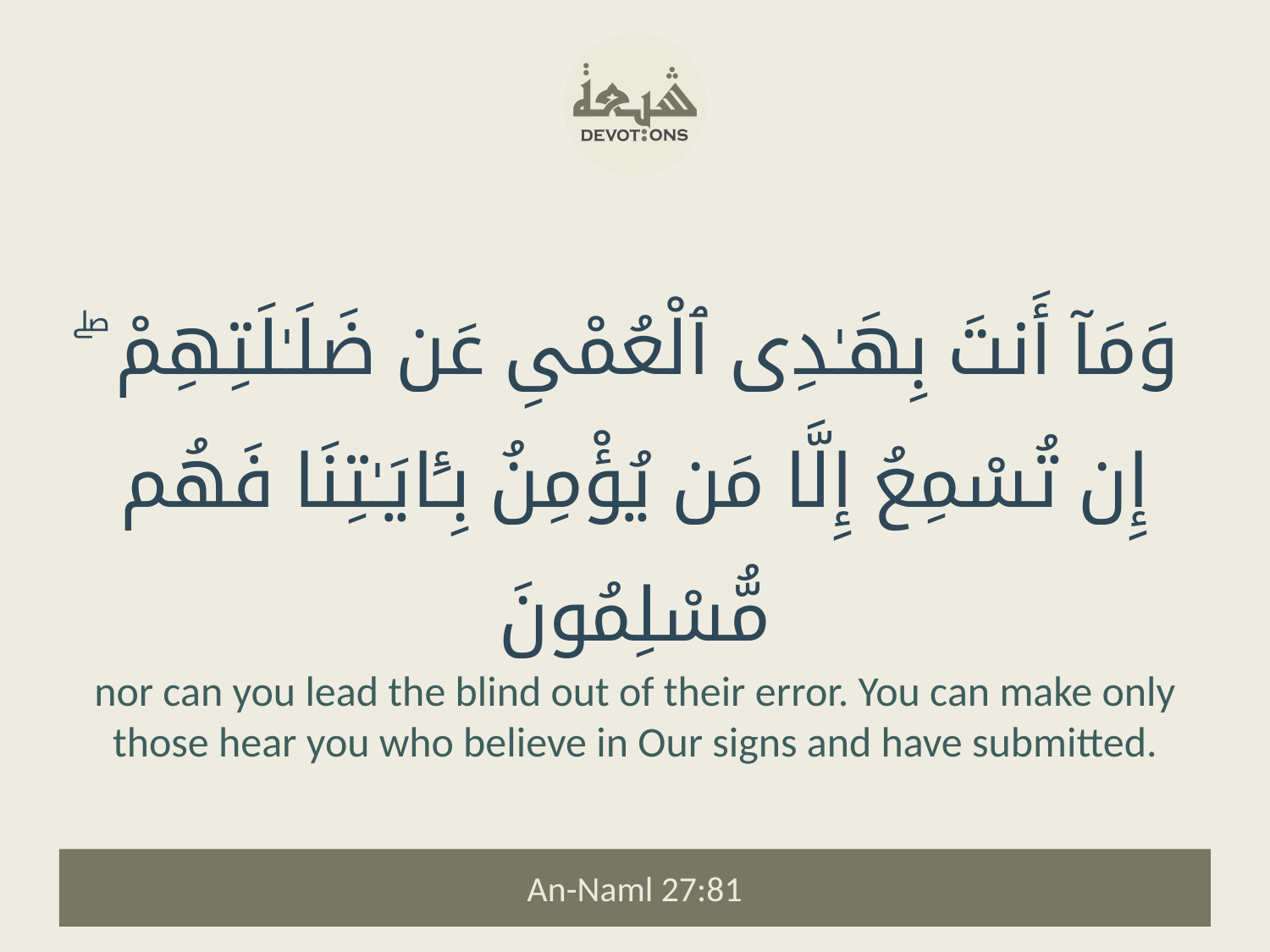

وَمَآ أَنتَ بِهَـٰدِى ٱلْعُمْىِ عَن ضَلَـٰلَتِهِمْ ۖ إِن تُسْمِعُ إِلَّا مَن يُؤْمِنُ بِـَٔايَـٰتِنَا فَهُم مُّسْلِمُونَ
nor can you lead the blind out of their error. You can make only those hear you who believe in Our signs and have submitted.
An-Naml 27:81